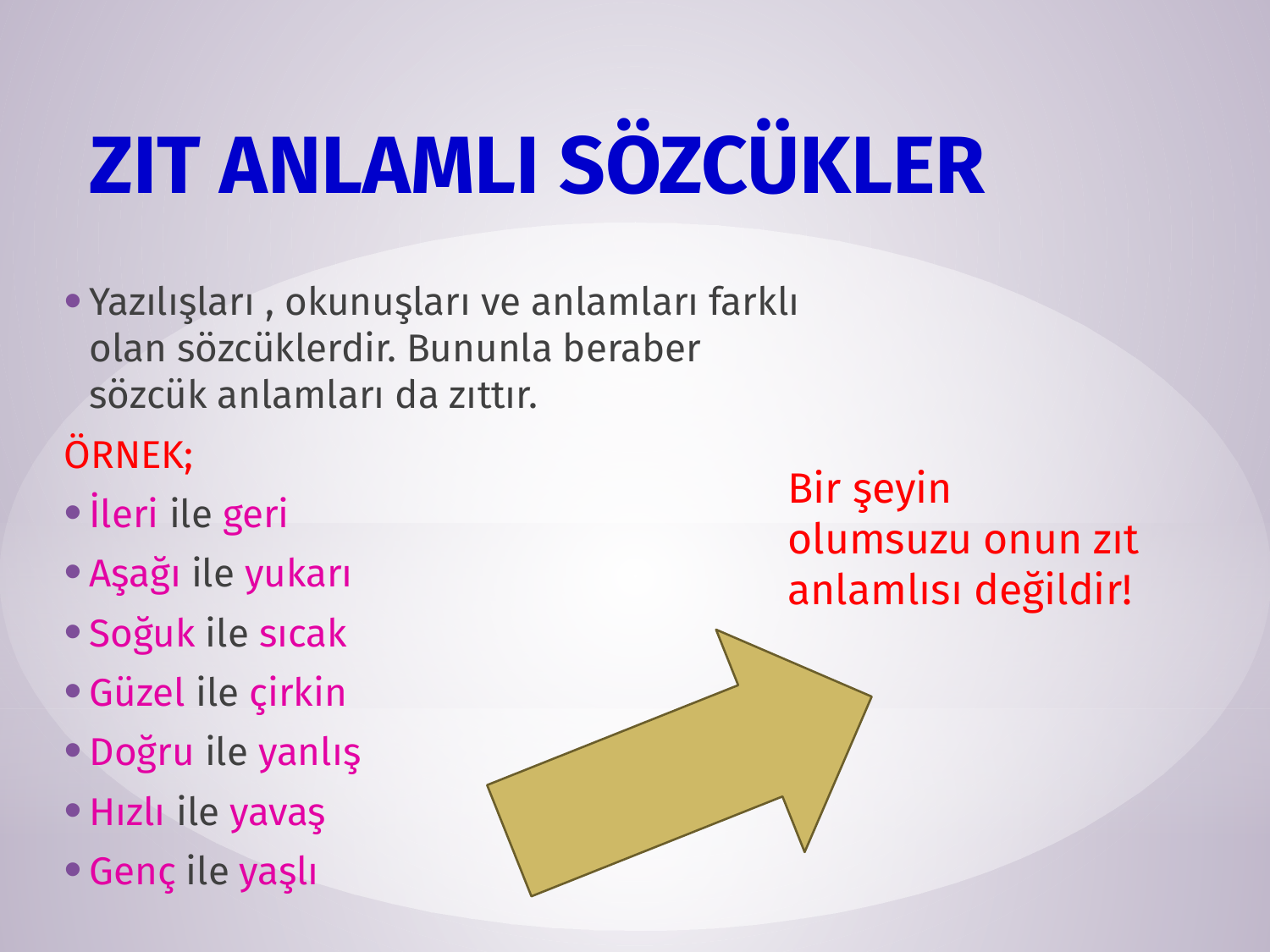

# ZIT ANLAMLI SÖZCÜKLER
Yazılışları , okunuşları ve anlamları farklı olan sözcüklerdir. Bununla beraber sözcük anlamları da zıttır.
ÖRNEK;
İleri ile geri
Aşağı ile yukarı
Soğuk ile sıcak
Güzel ile çirkin
Doğru ile yanlış
Hızlı ile yavaş
Genç ile yaşlı
Bir şeyin olumsuzu onun zıt anlamlısı değildir!